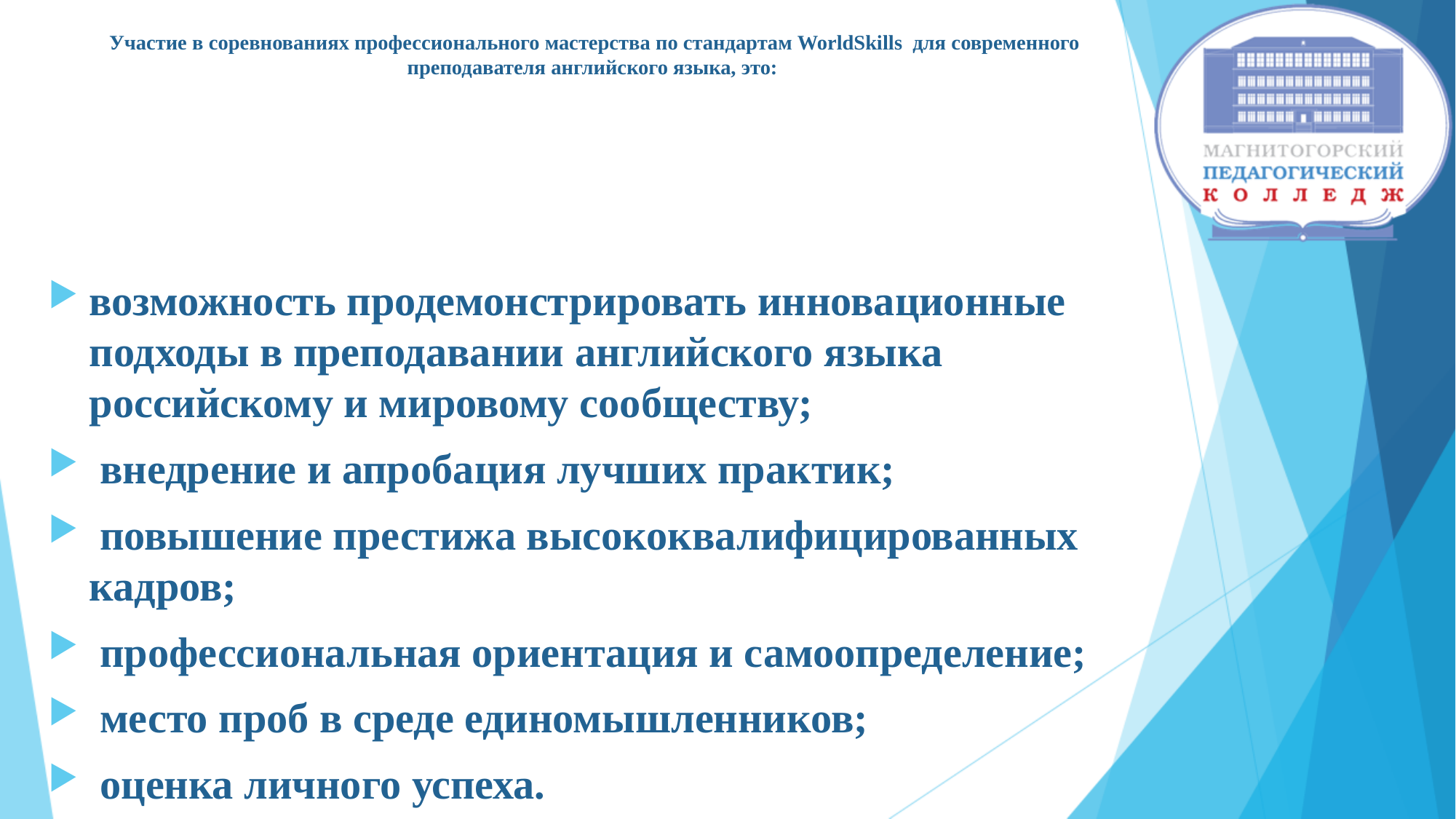

# Участие в соревнованиях профессионального мастерства по стандартам WorldSkills  для современного преподавателя английского языка, это:
возможность продемонстрировать инновационные подходы в преподавании английского языка российскому и мировому сообществу;
 внедрение и апробация лучших практик;
 повышение престижа высококвалифицированных кадров;
 профессиональная ориентация и самоопределение;
 место проб в среде единомышленников;
 оценка личного успеха.